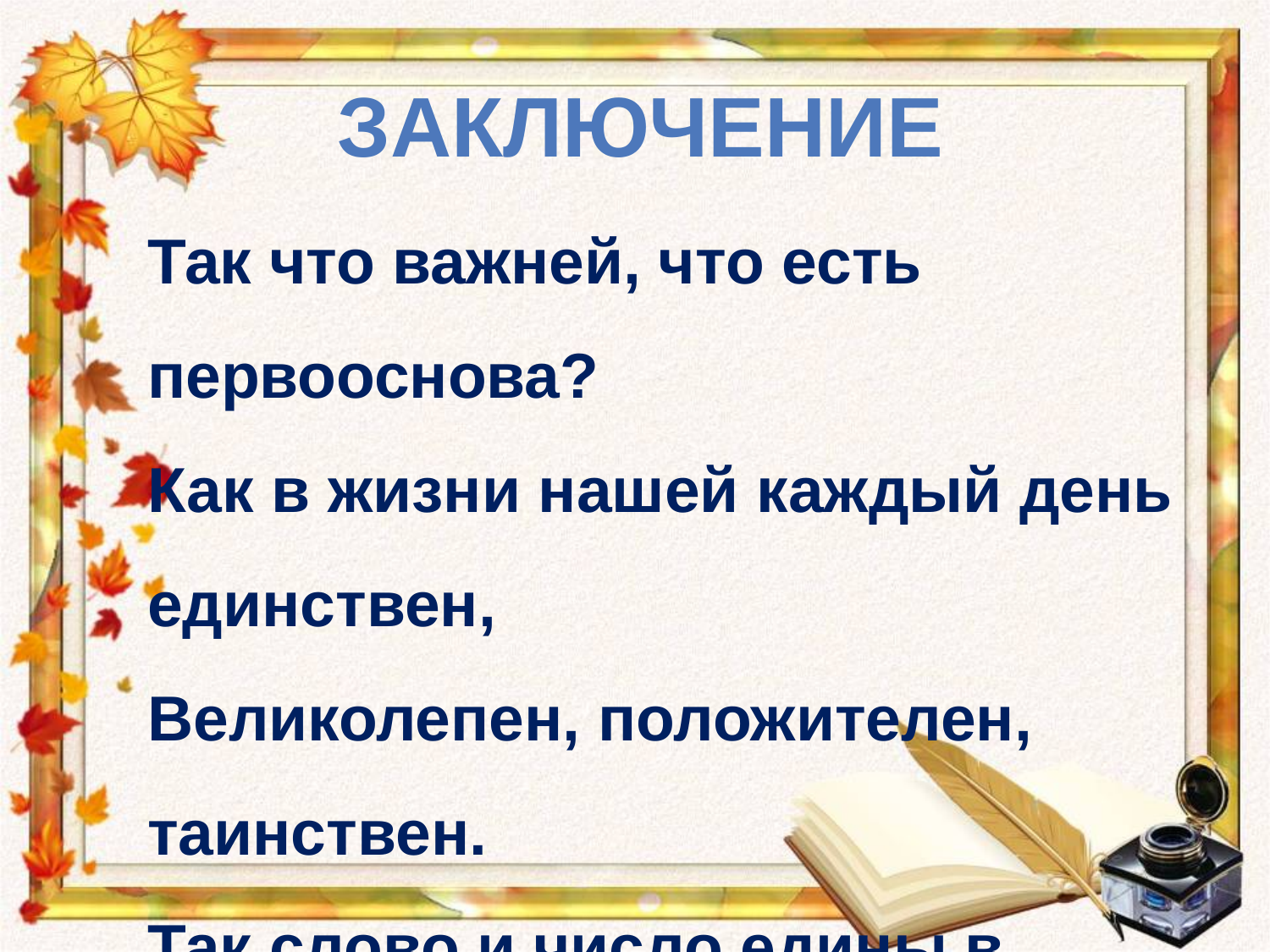

Заключение
Так что важней, что есть первооснова?
Как в жизни нашей каждый день единствен,
Великолепен, положителен, таинствен.
Так слово и число едины в мирозданье,
Два величайших человеческих создания!